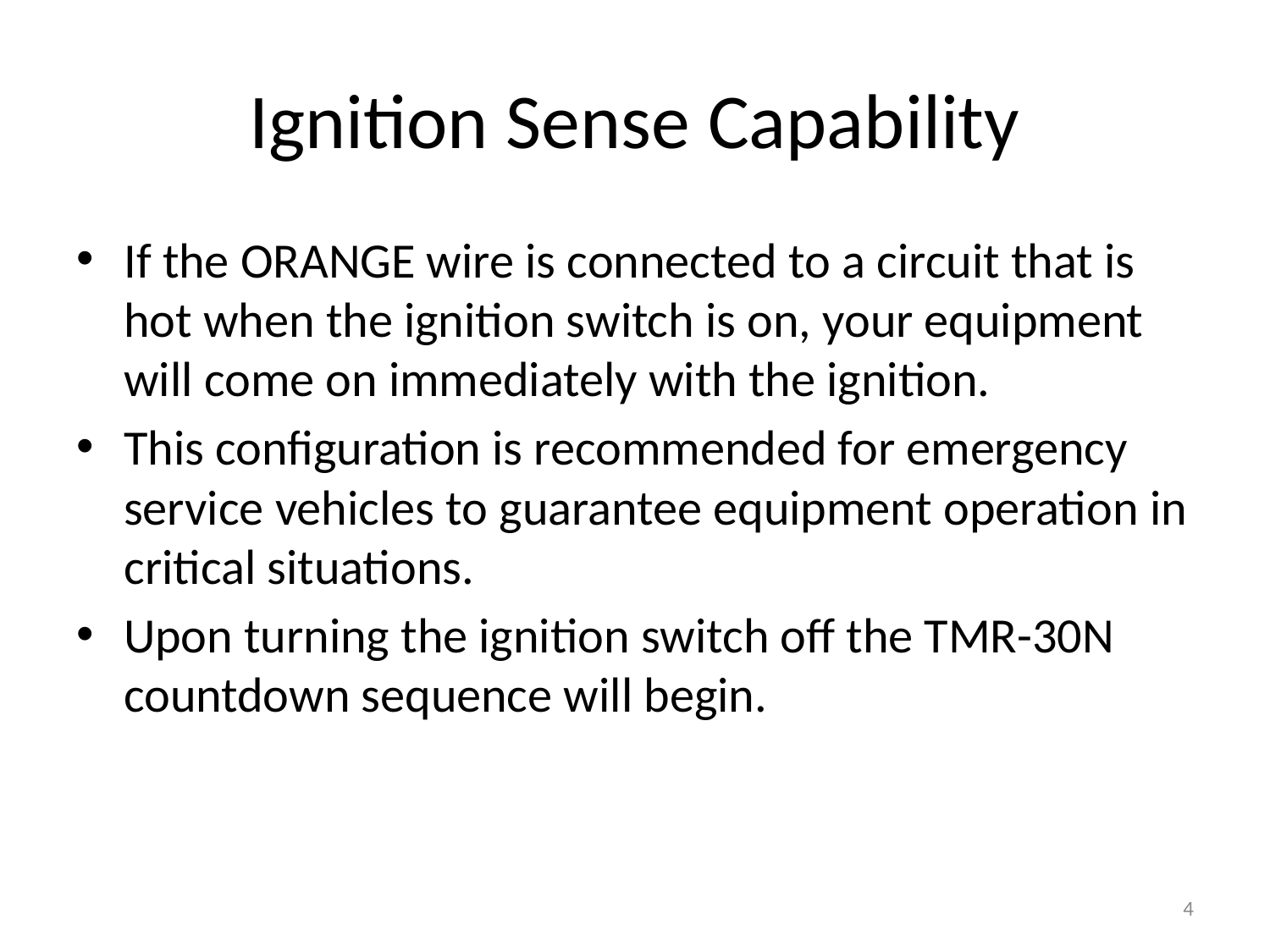

# Ignition Sense Capability
If the ORANGE wire is connected to a circuit that is hot when the ignition switch is on, your equipment will come on immediately with the ignition.
This configuration is recommended for emergency service vehicles to guarantee equipment operation in critical situations.
Upon turning the ignition switch off the TMR-30N countdown sequence will begin.
4